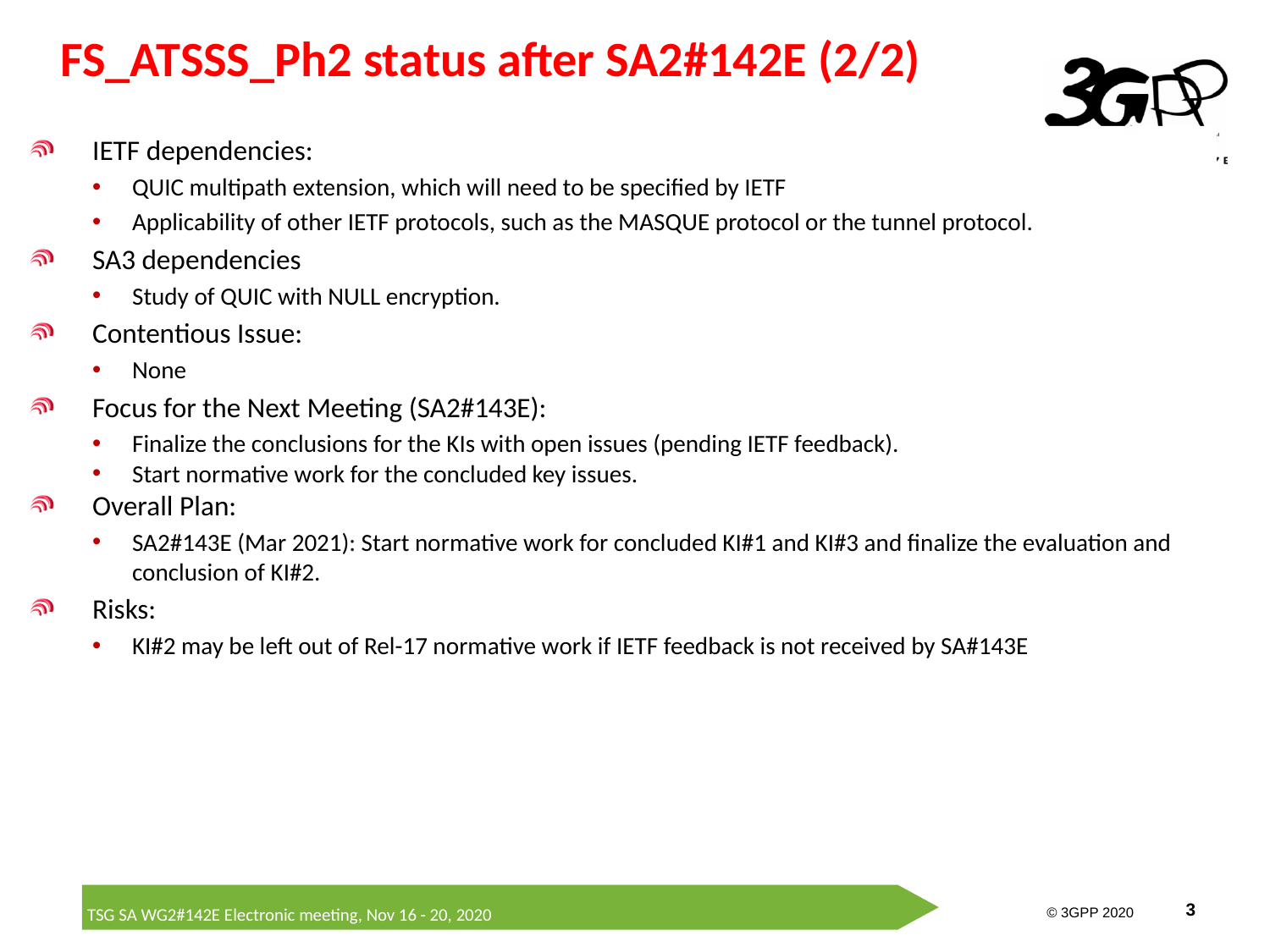

# FS_ATSSS_Ph2 status after SA2#142E (2/2)
IETF dependencies:
QUIC multipath extension, which will need to be specified by IETF
Applicability of other IETF protocols, such as the MASQUE protocol or the tunnel protocol.
SA3 dependencies
Study of QUIC with NULL encryption.
Contentious Issue:
None
Focus for the Next Meeting (SA2#143E):
Finalize the conclusions for the KIs with open issues (pending IETF feedback).
Start normative work for the concluded key issues.
Overall Plan:
SA2#143E (Mar 2021): Start normative work for concluded KI#1 and KI#3 and finalize the evaluation and conclusion of KI#2.
Risks:
KI#2 may be left out of Rel-17 normative work if IETF feedback is not received by SA#143E